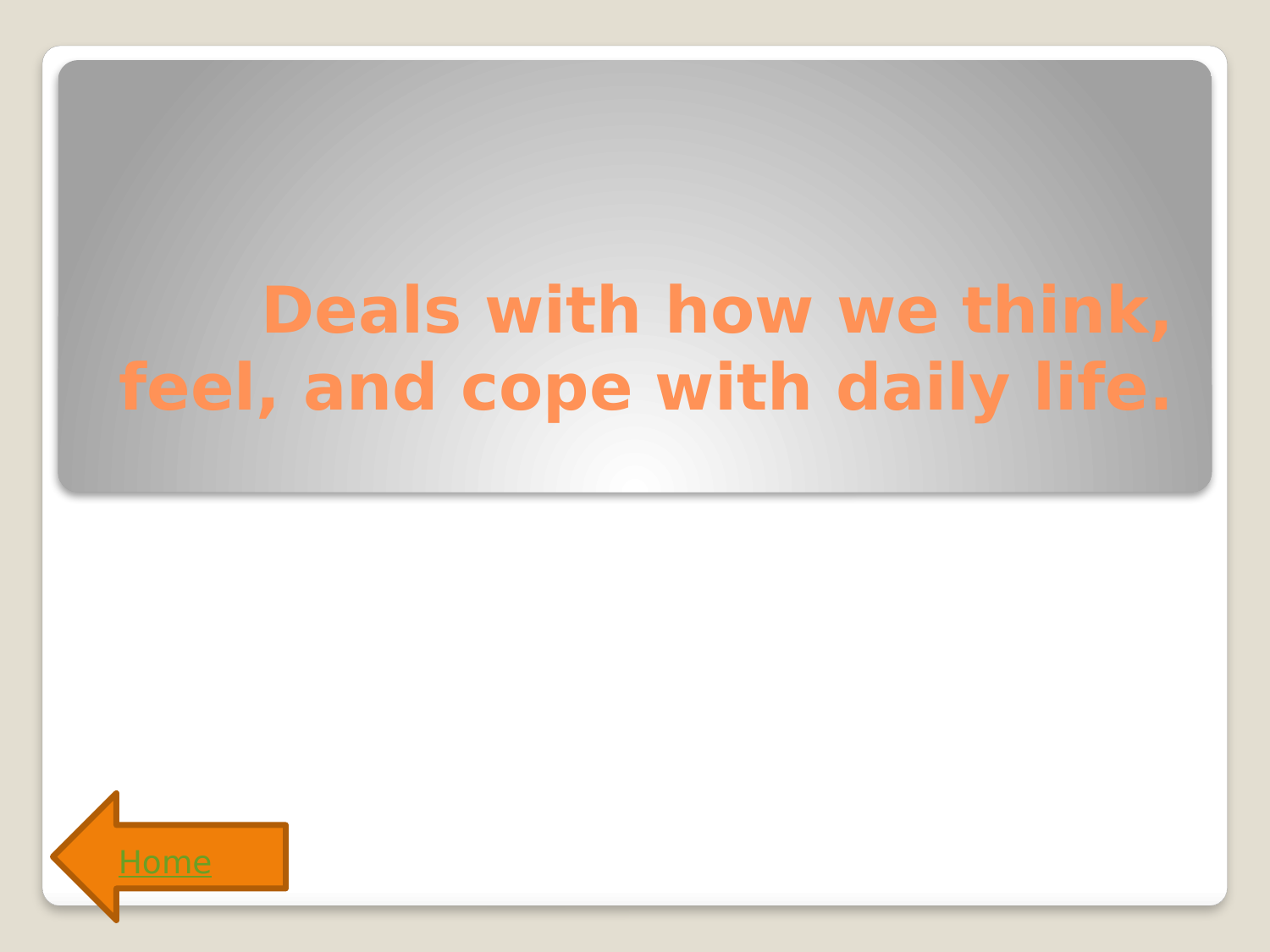

# Deals with how we think, feel, and cope with daily life.

Home